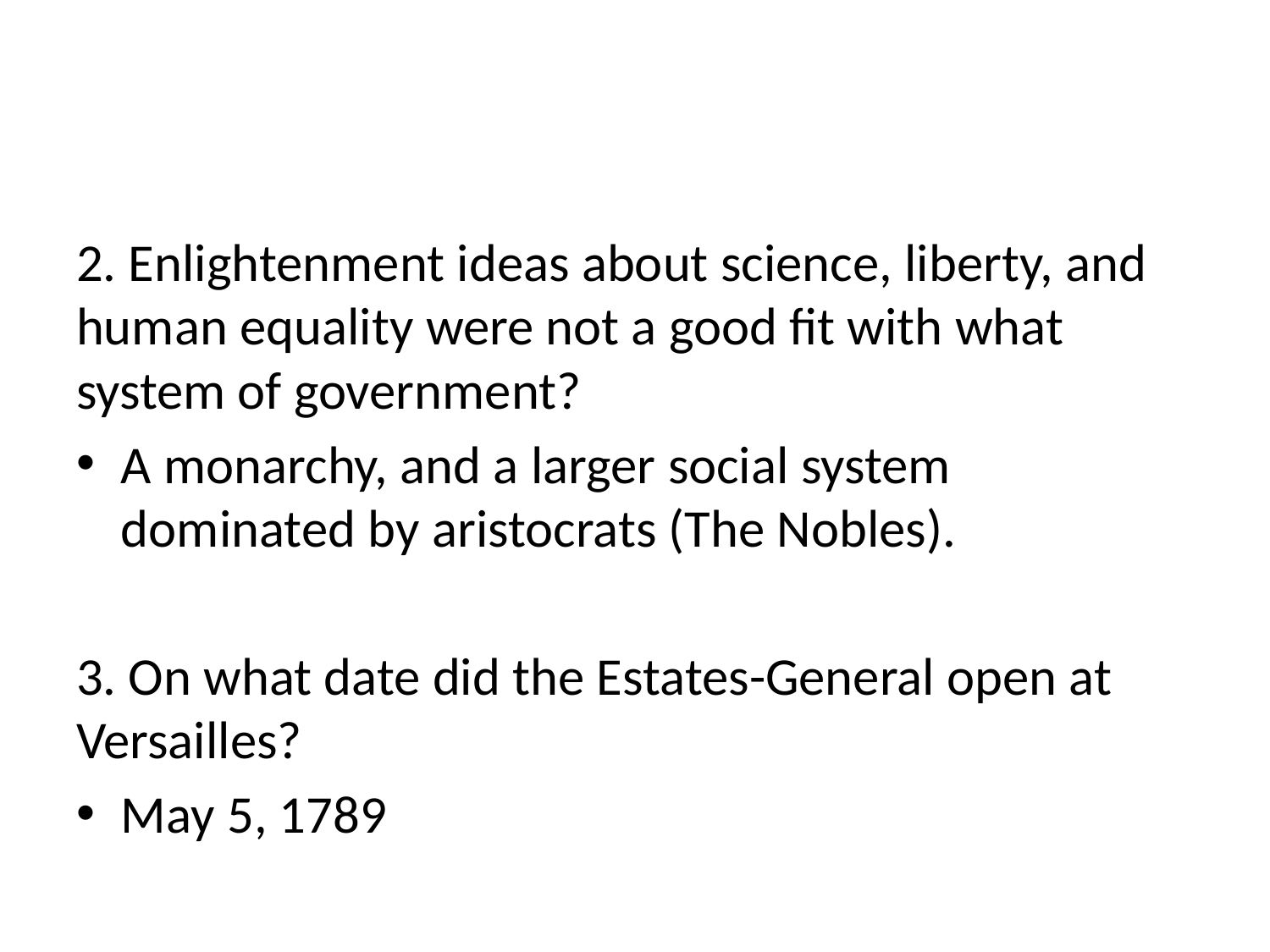

#
2. Enlightenment ideas about science, liberty, and human equality were not a good fit with what system of government?
A monarchy, and a larger social system dominated by aristocrats (The Nobles).

3. On what date did the Estates-General open at Versailles?
May 5, 1789